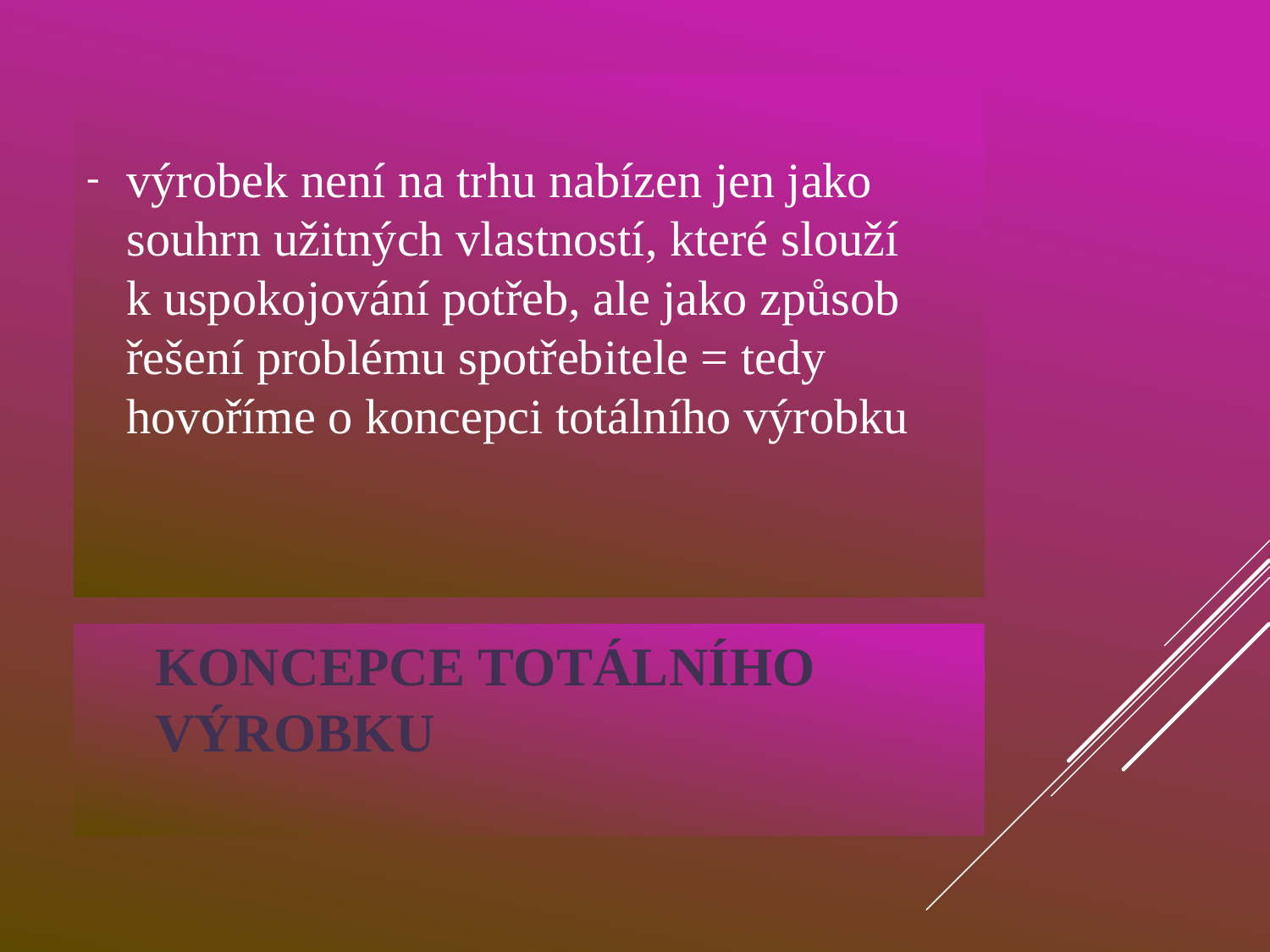

výrobek není na trhu nabízen jen jako souhrn užitných vlastností, které slouží k uspokojování potřeb, ale jako způsob řešení problému spotřebitele = tedy hovoříme o koncepci totálního výrobku

# Koncepce totálního výrobku